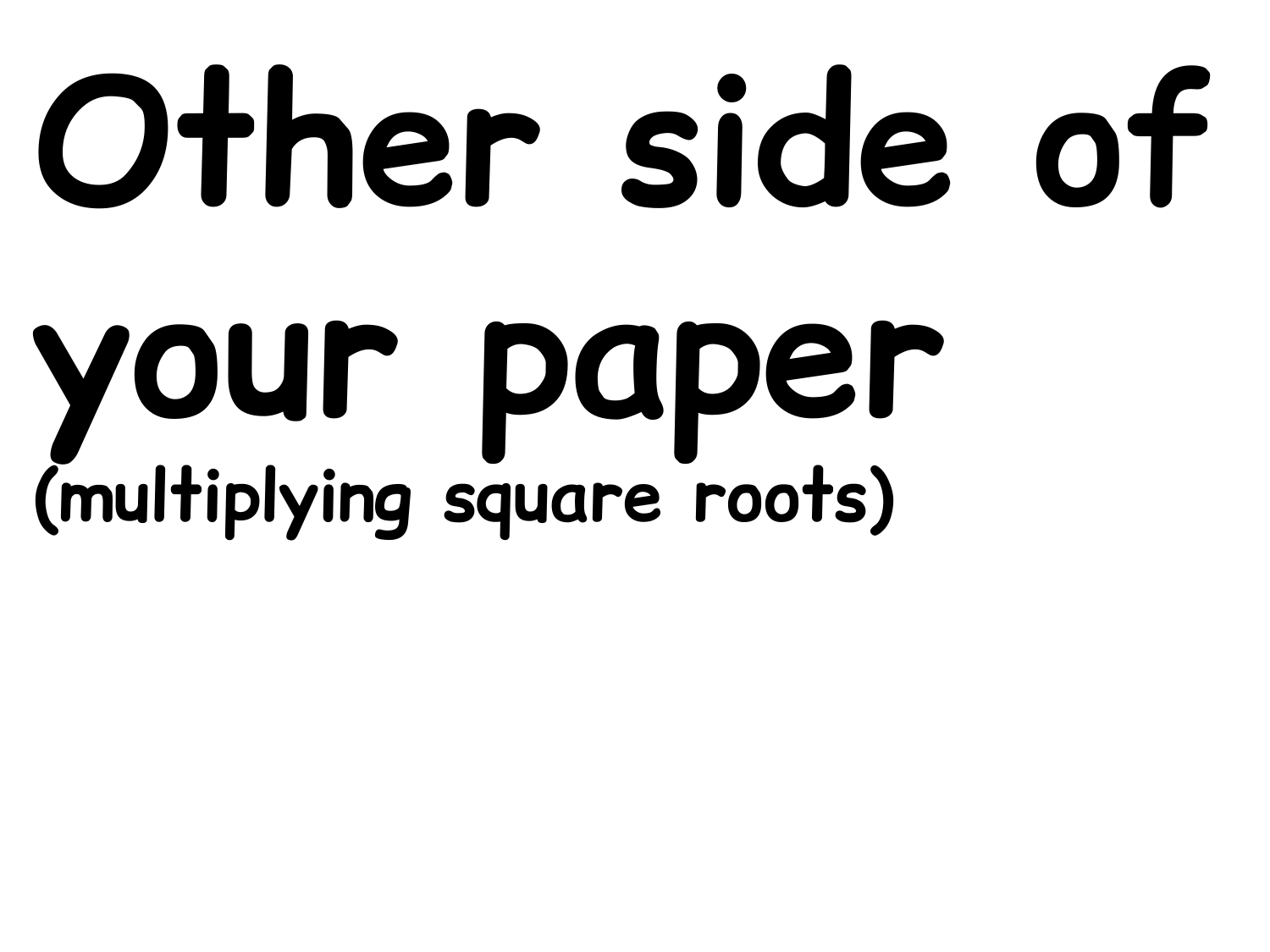

Other side of your paper
(multiplying square roots)